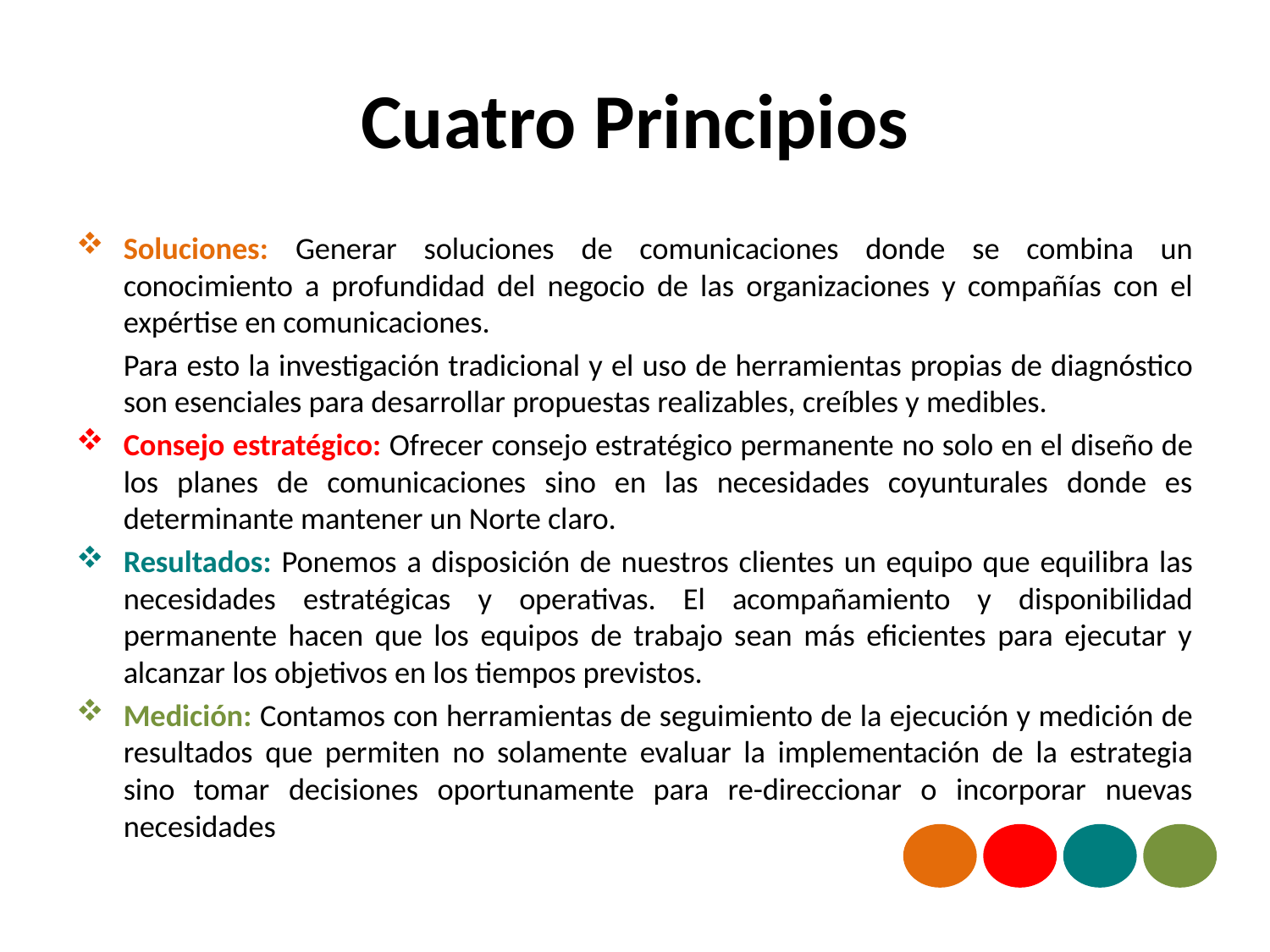

# Cuatro Principios
Soluciones: Generar soluciones de comunicaciones donde se combina un conocimiento a profundidad del negocio de las organizaciones y compañías con el expértise en comunicaciones.
	Para esto la investigación tradicional y el uso de herramientas propias de diagnóstico son esenciales para desarrollar propuestas realizables, creíbles y medibles.
Consejo estratégico: Ofrecer consejo estratégico permanente no solo en el diseño de los planes de comunicaciones sino en las necesidades coyunturales donde es determinante mantener un Norte claro.
Resultados: Ponemos a disposición de nuestros clientes un equipo que equilibra las necesidades estratégicas y operativas. El acompañamiento y disponibilidad permanente hacen que los equipos de trabajo sean más eficientes para ejecutar y alcanzar los objetivos en los tiempos previstos.
Medición: Contamos con herramientas de seguimiento de la ejecución y medición de resultados que permiten no solamente evaluar la implementación de la estrategia sino tomar decisiones oportunamente para re-direccionar o incorporar nuevas necesidades